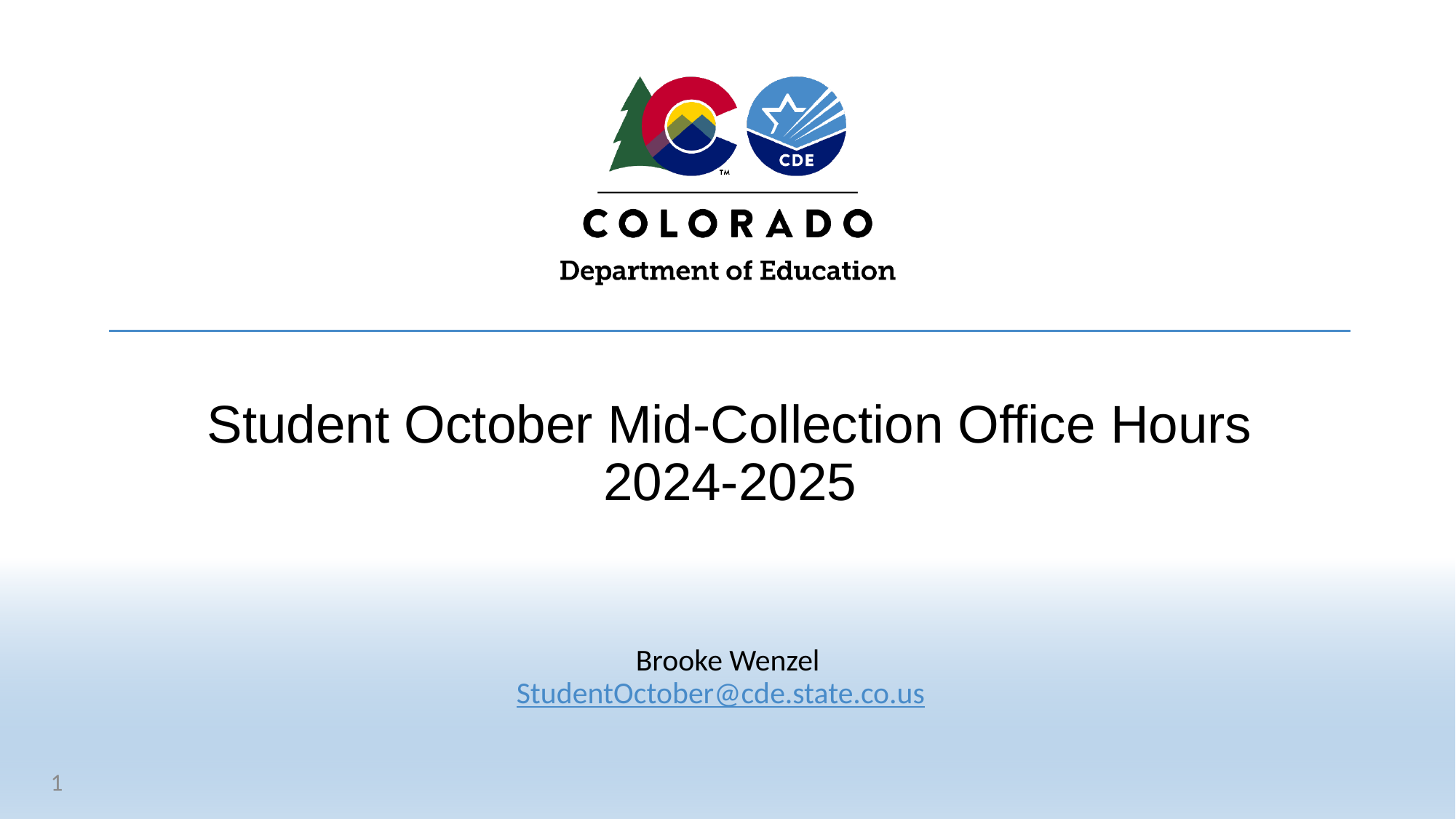

# Student October Mid-Collection Office Hours 2024-2025

Brooke Wenzel
StudentOctober@cde.state.co.us

1